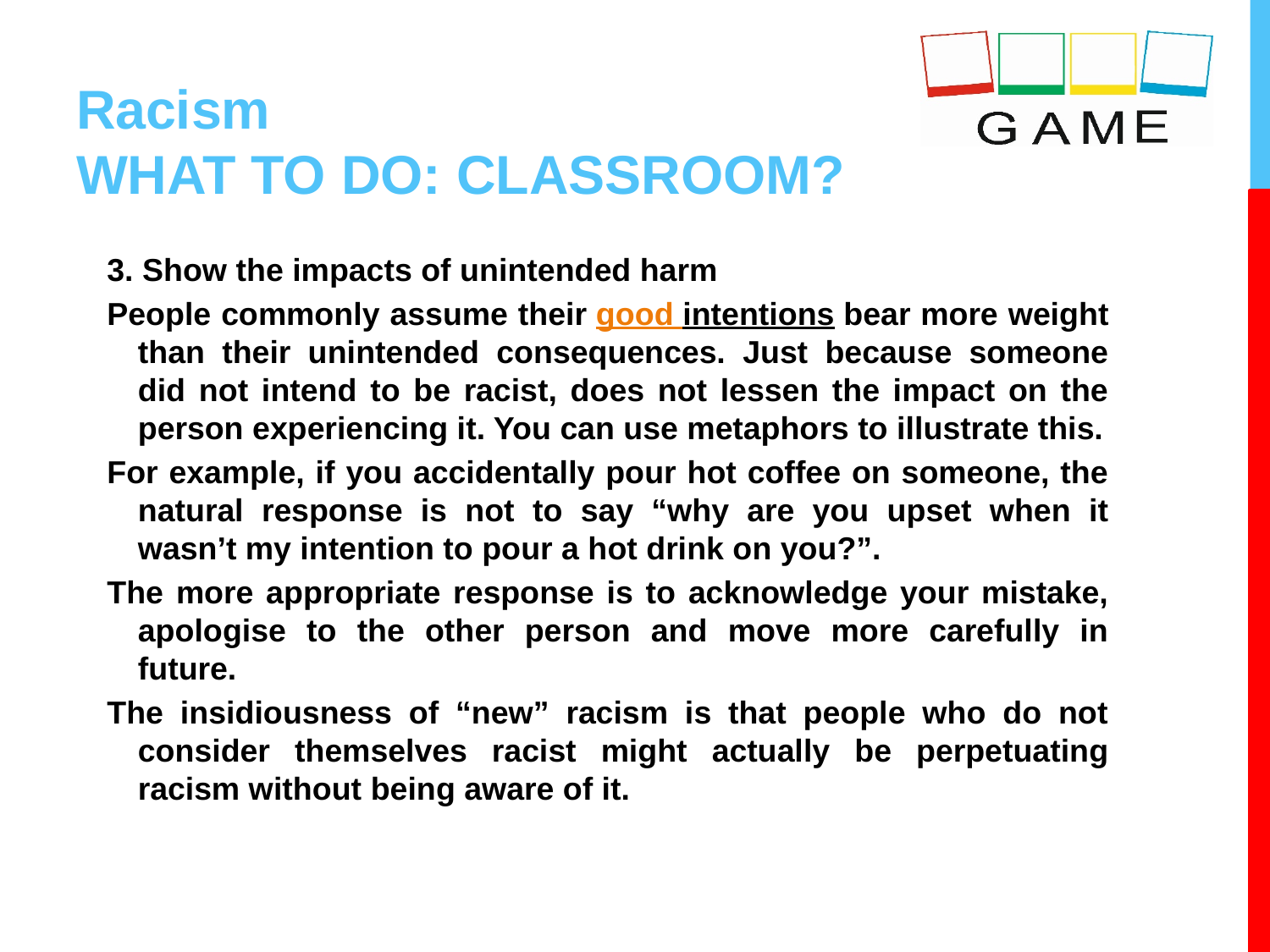

# Racism WHAT TO DO: CLASSROOM?
3. Show the impacts of unintended harm
People commonly assume their good intentions bear more weight than their unintended consequences. Just because someone did not intend to be racist, does not lessen the impact on the person experiencing it. You can use metaphors to illustrate this.
For example, if you accidentally pour hot coffee on someone, the natural response is not to say “why are you upset when it wasn’t my intention to pour a hot drink on you?”.
The more appropriate response is to acknowledge your mistake, apologise to the other person and move more carefully in future.
The insidiousness of “new” racism is that people who do not consider themselves racist might actually be perpetuating racism without being aware of it.